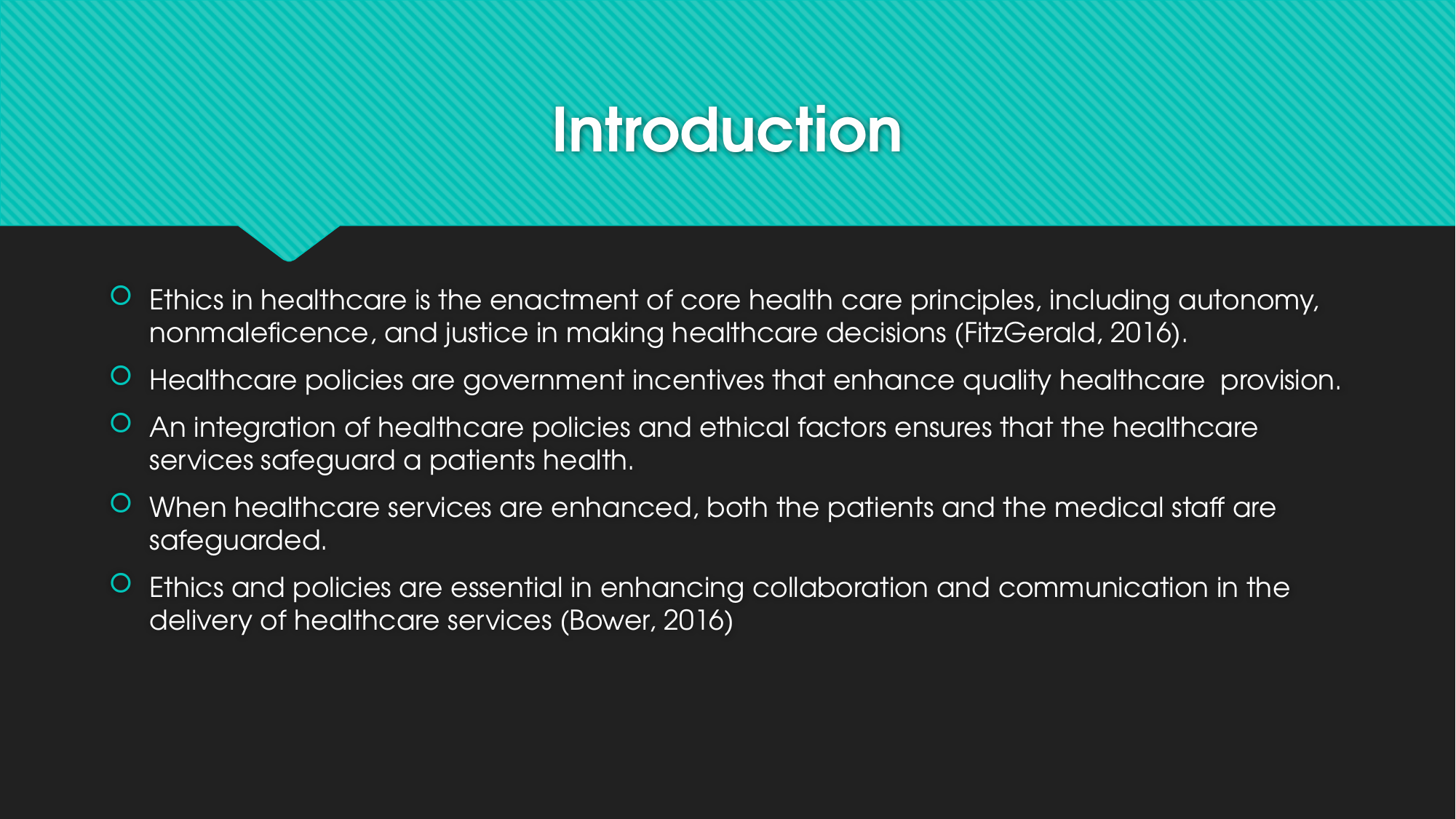

# Introduction
Ethics in healthcare is the enactment of core health care principles, including autonomy, nonmaleficence, and justice in making healthcare decisions (FitzGerald, 2016).
Healthcare policies are government incentives that enhance quality healthcare  provision.
An integration of healthcare policies and ethical factors ensures that the healthcare  services safeguard a patients health.
When healthcare services are enhanced, both the patients and the medical staff are safeguarded.
Ethics and policies are essential in enhancing collaboration and communication in the delivery of healthcare services (Bower, 2016)